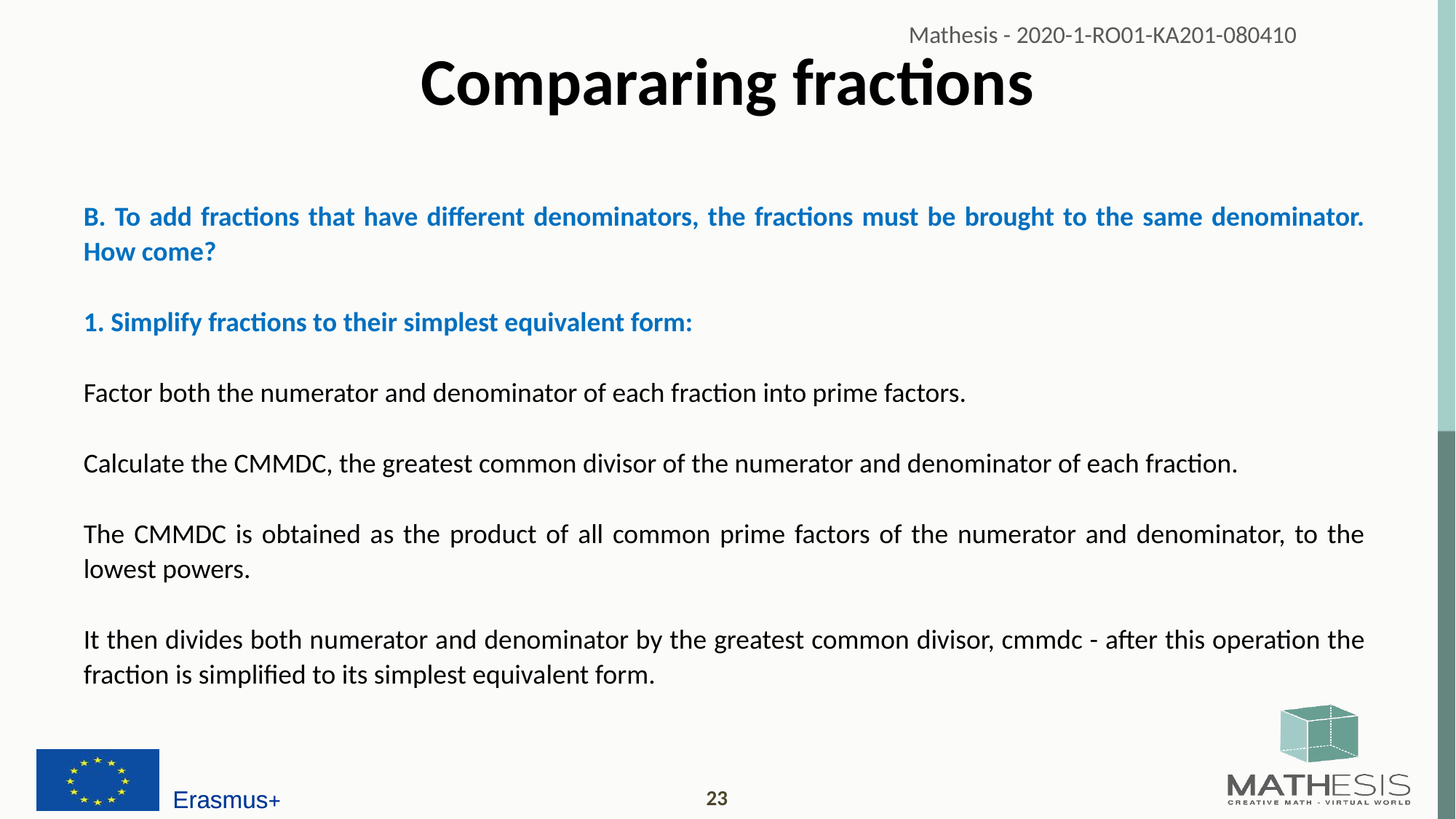

# Compararing fractions
B. To add fractions that have different denominators, the fractions must be brought to the same denominator. How come?
1. Simplify fractions to their simplest equivalent form:
Factor both the numerator and denominator of each fraction into prime factors.
Calculate the CMMDC, the greatest common divisor of the numerator and denominator of each fraction.
The CMMDC is obtained as the product of all common prime factors of the numerator and denominator, to the lowest powers.
It then divides both numerator and denominator by the greatest common divisor, cmmdc - after this operation the fraction is simplified to its simplest equivalent form.